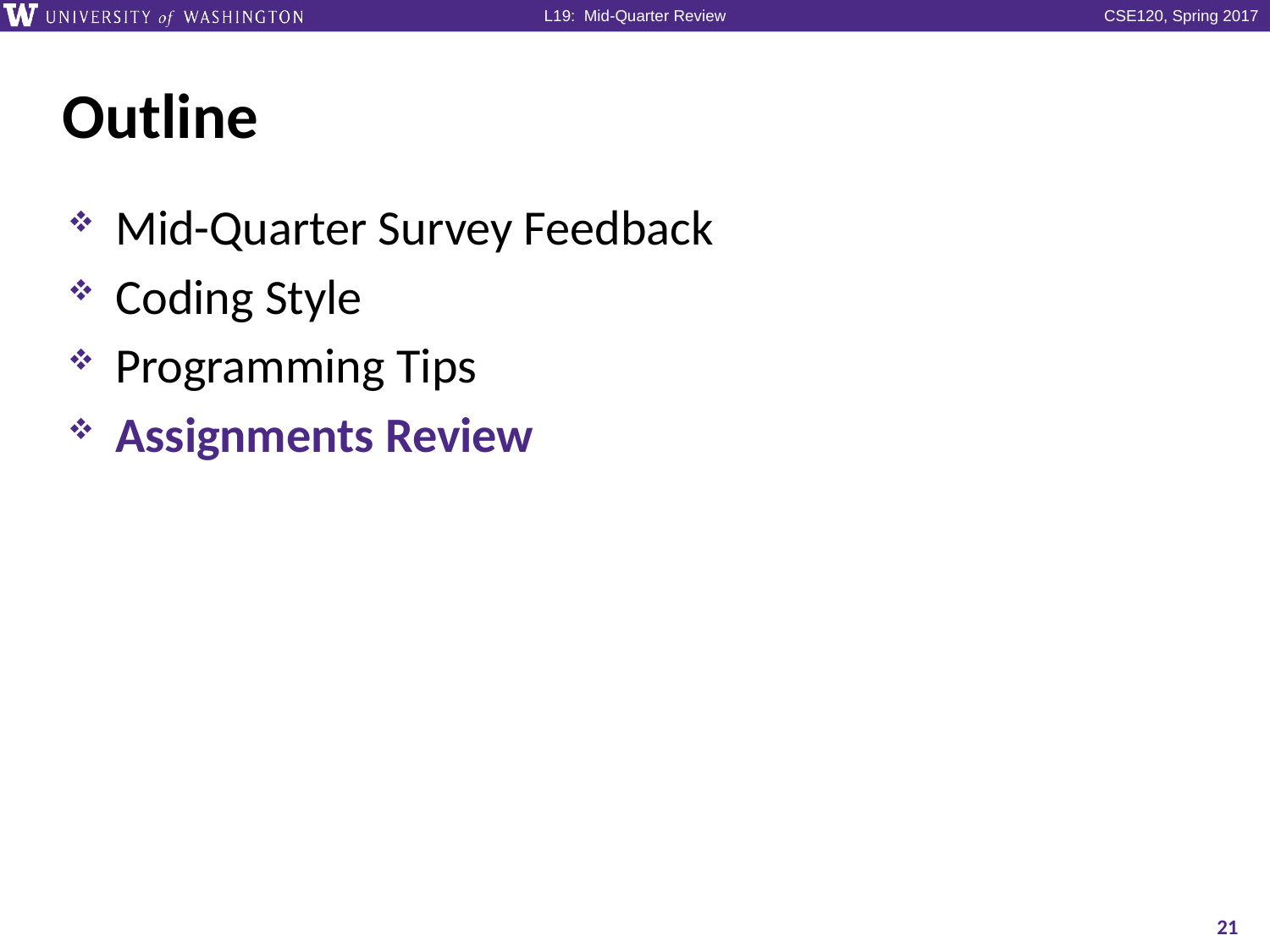

# Outline
Mid-Quarter Survey Feedback
Coding Style
Programming Tips
Assignments Review
21